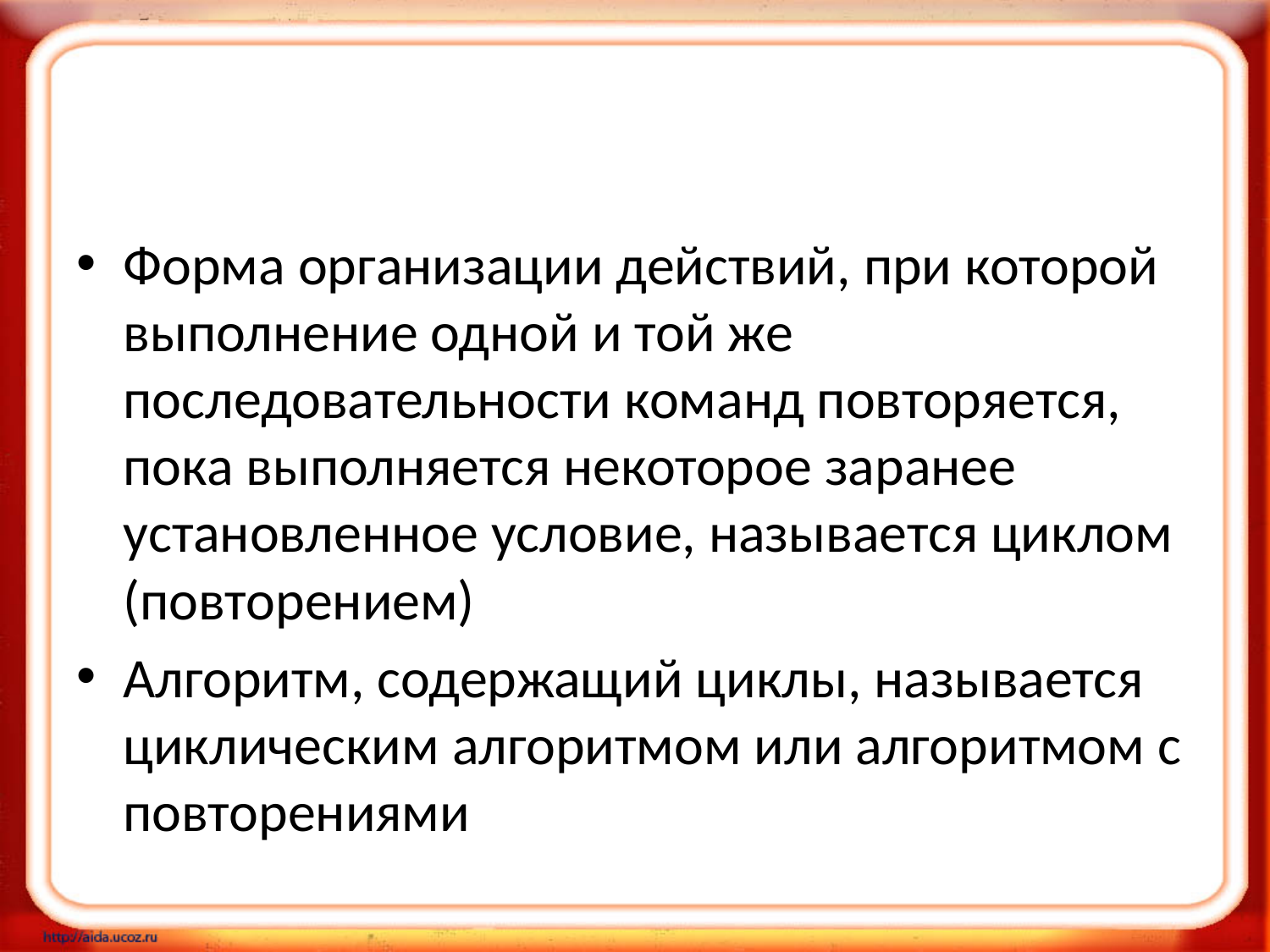

#
Форма организации действий, при которой выполнение одной и той же последовательности команд повторяется, пока выполняется некоторое заранее установленное условие, называется циклом (повторением)
Алгоритм, содержащий циклы, называется циклическим алгоритмом или алгоритмом с повторениями